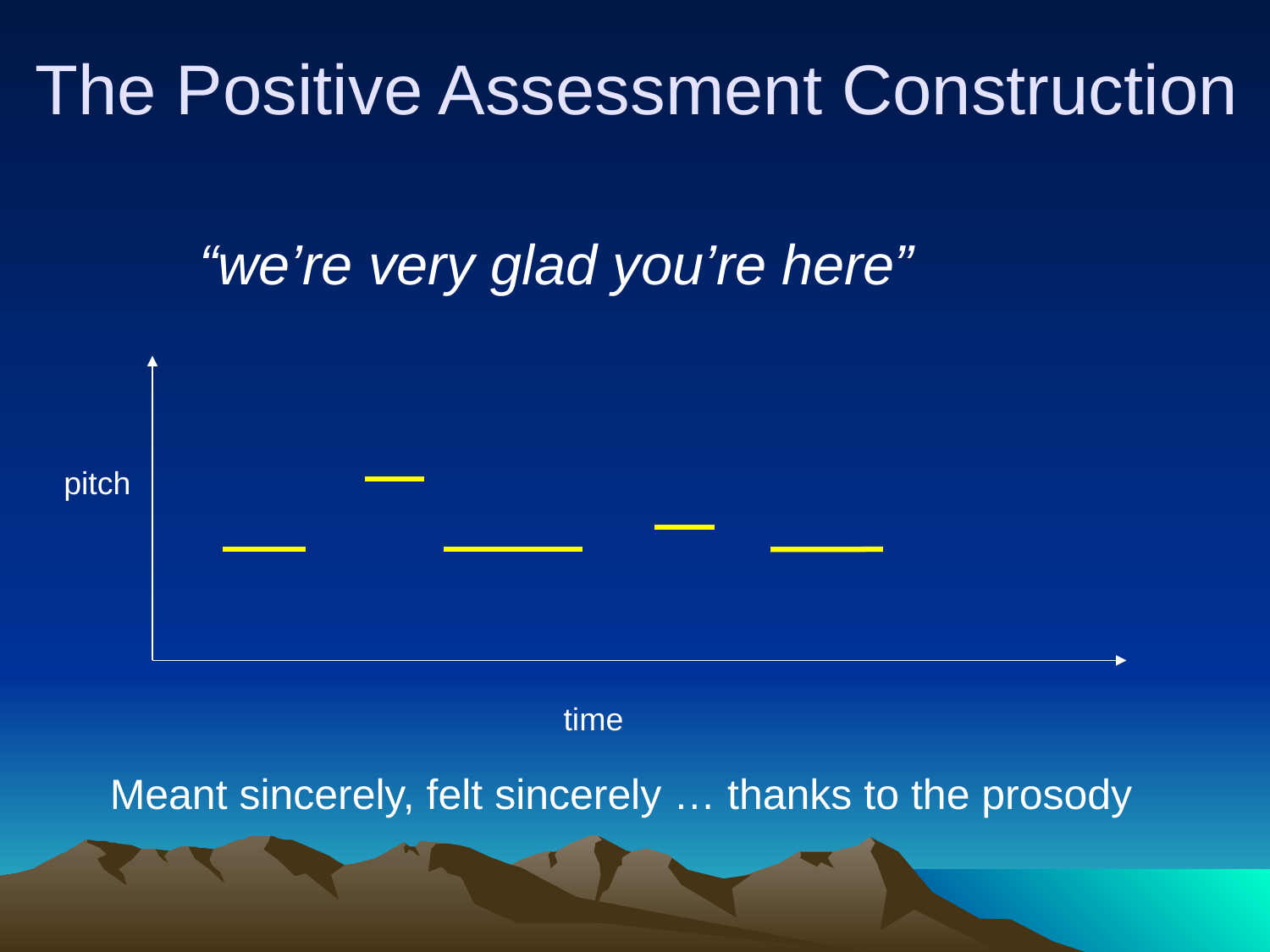

# The Positive Assessment Construction
“we’re very glad you’re here”
pitch
time
Meant sincerely, felt sincerely … thanks to the prosody